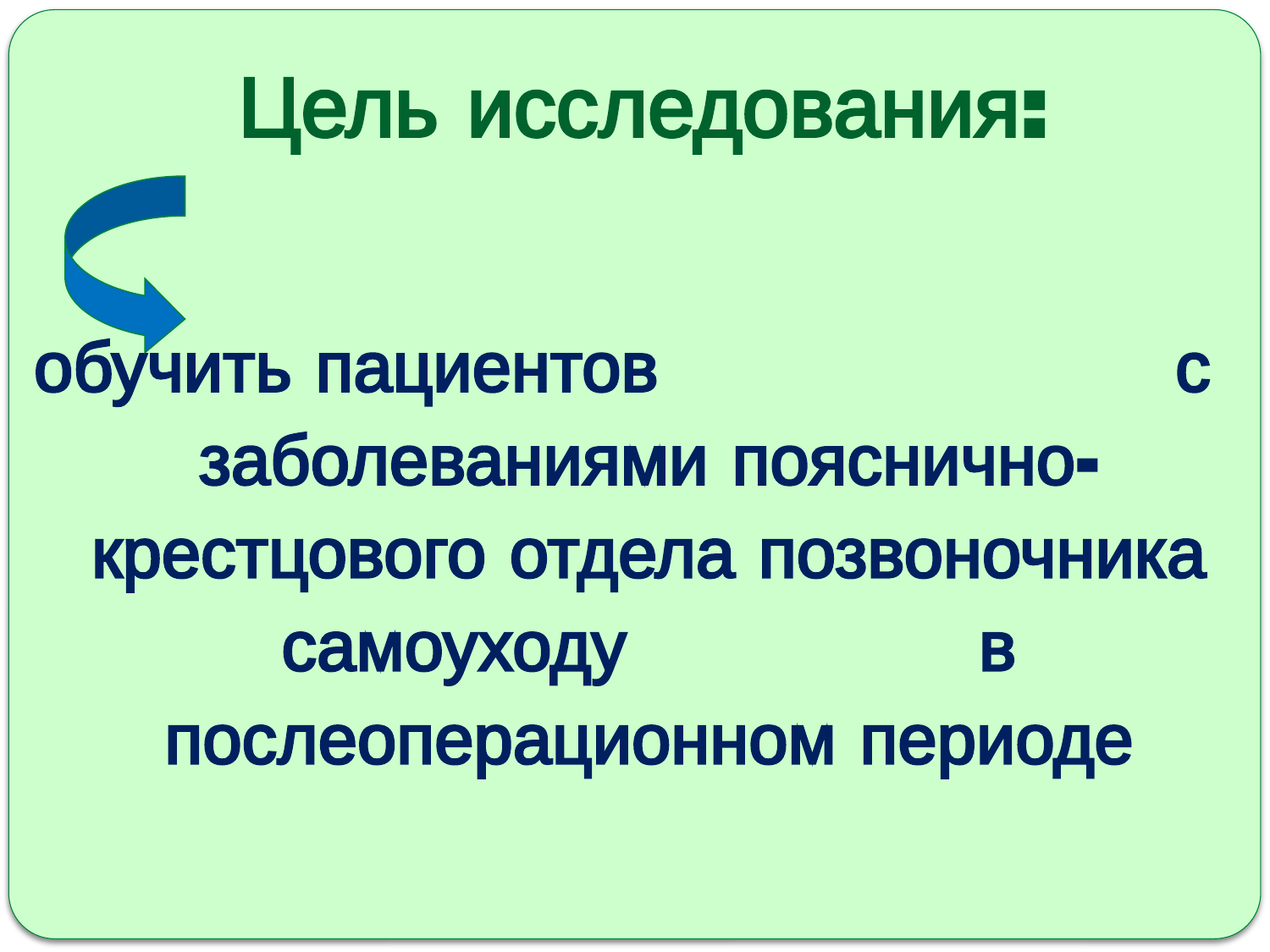

# Цель исследования:

обучить пациентов                      с заболеваниями пояснично-крестцового отдела позвоночника самоуходу               в послеоперационном периоде